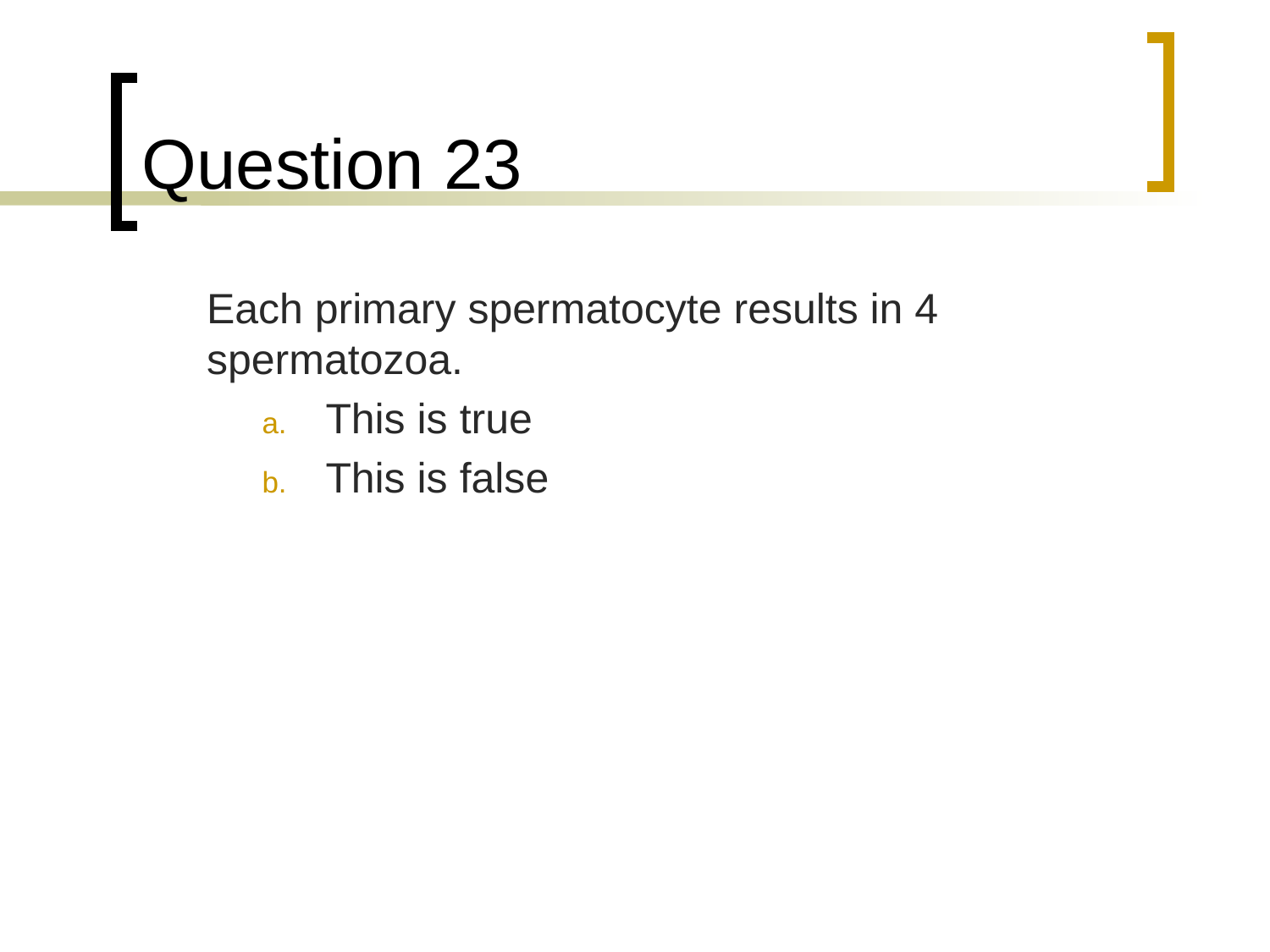

# Question 23
	Each primary spermatocyte results in 4 spermatozoa.
This is true
This is false